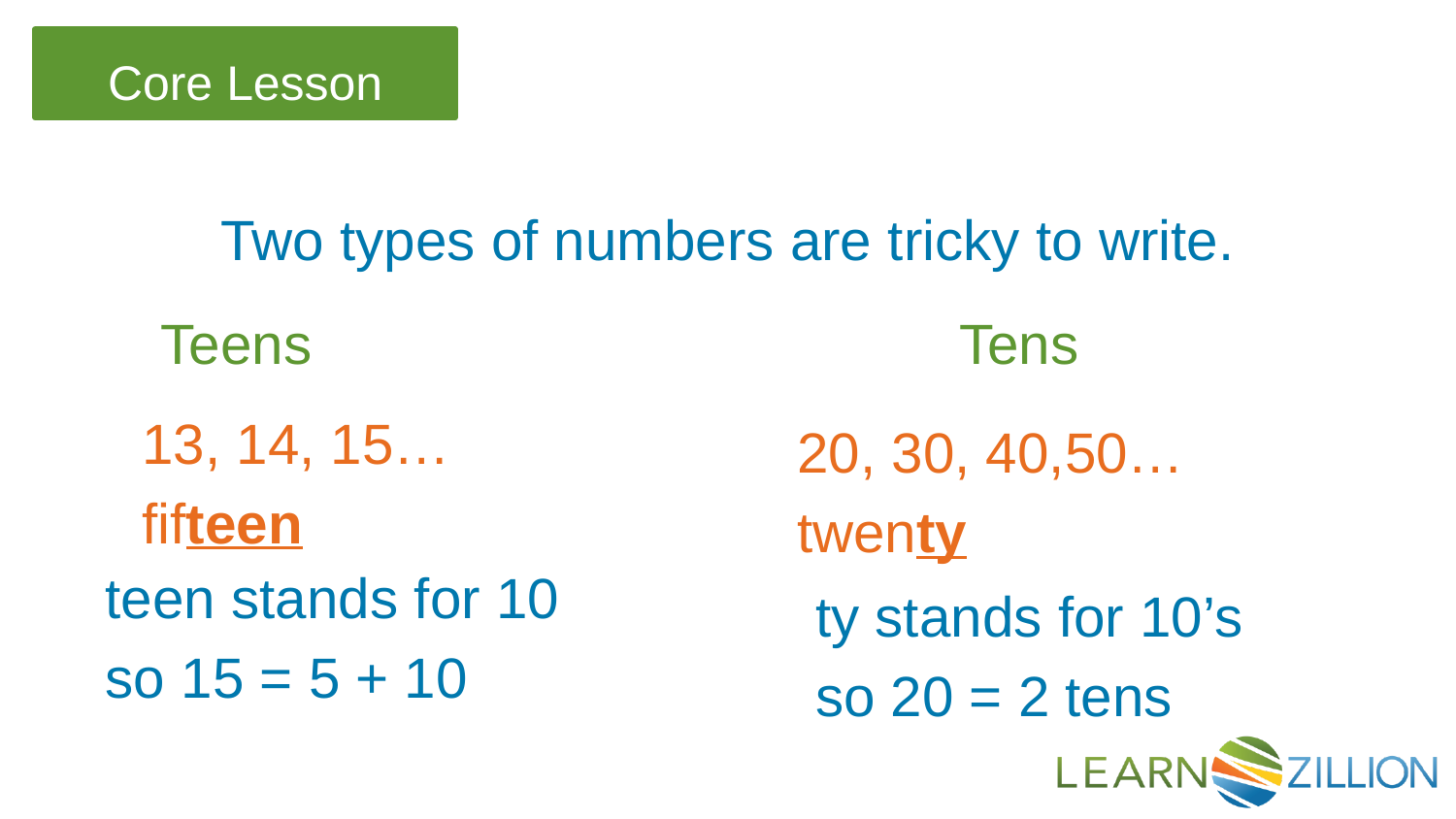

Two types of numbers are tricky to write.
Teens
Tens
13, 14, 15…
fifteen

20, 30, 40,50…
twenty

teen stands for 10
so 15 = 5 + 10

ty stands for 10’s
so 20 = 2 tens